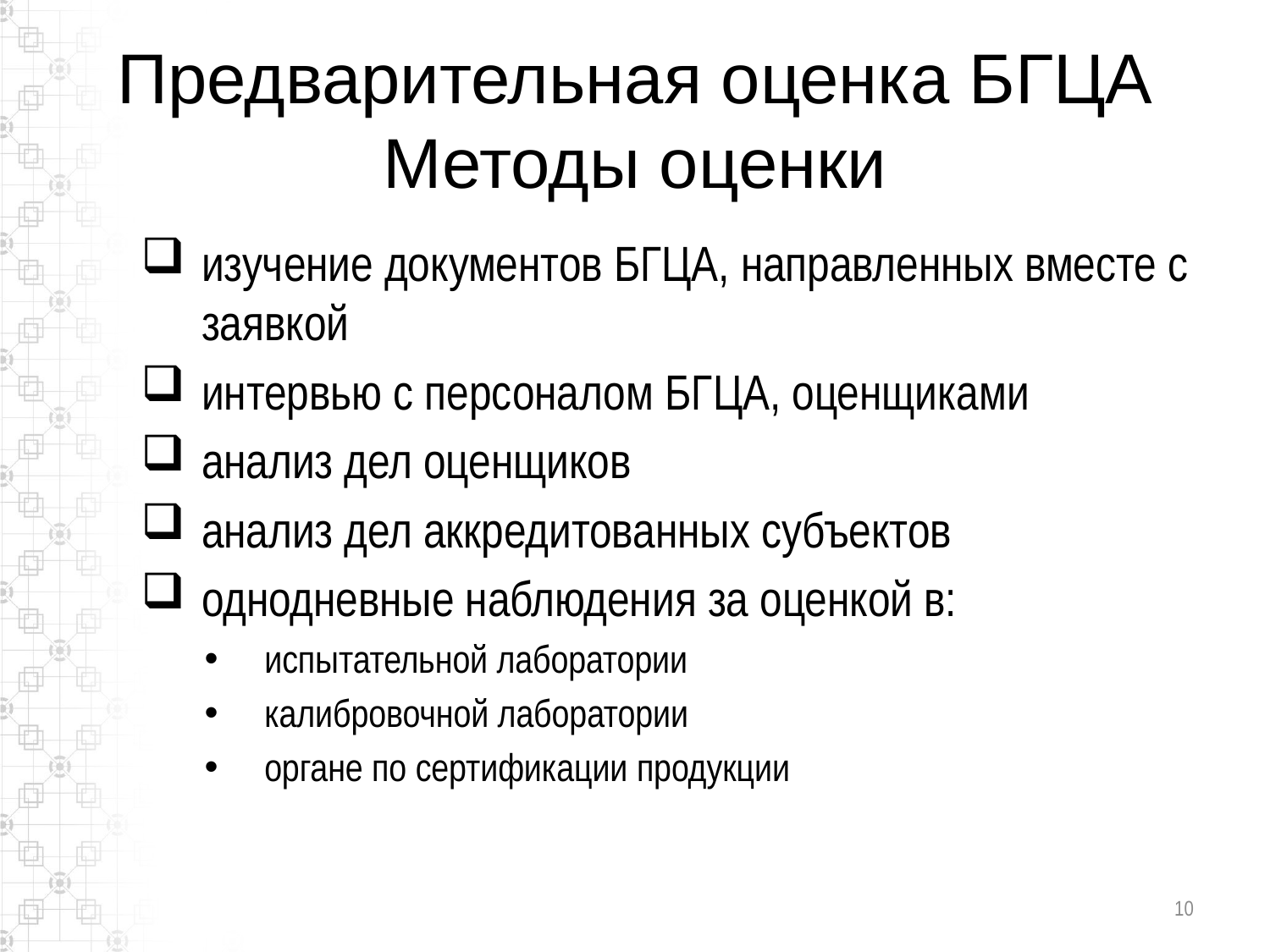

# Предварительная оценка БГЦА Методы оценки
изучение документов БГЦА, направленных вместе с заявкой
интервью с персоналом БГЦА, оценщиками
анализ дел оценщиков
анализ дел аккредитованных субъектов
однодневные наблюдения за оценкой в:
испытательной лаборатории
калибровочной лаборатории
органе по сертификации продукции
10